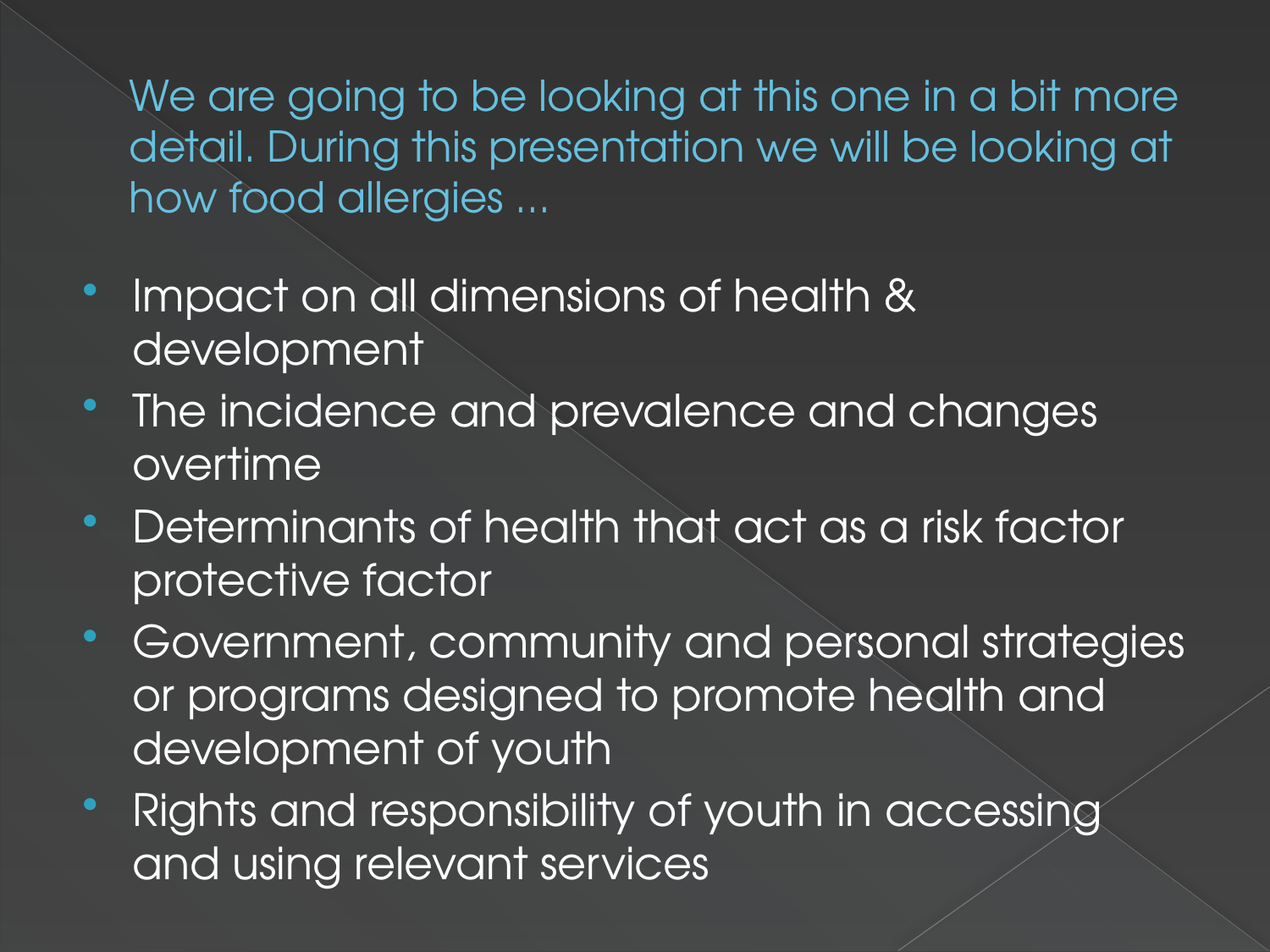

# We are going to be looking at this one in a bit more detail. During this presentation we will be looking at how food allergies ...
Impact on all dimensions of health & development
The incidence and prevalence and changes overtime
Determinants of health that act as a risk factor protective factor
Government, community and personal strategies or programs designed to promote health and development of youth
Rights and responsibility of youth in accessing and using relevant services